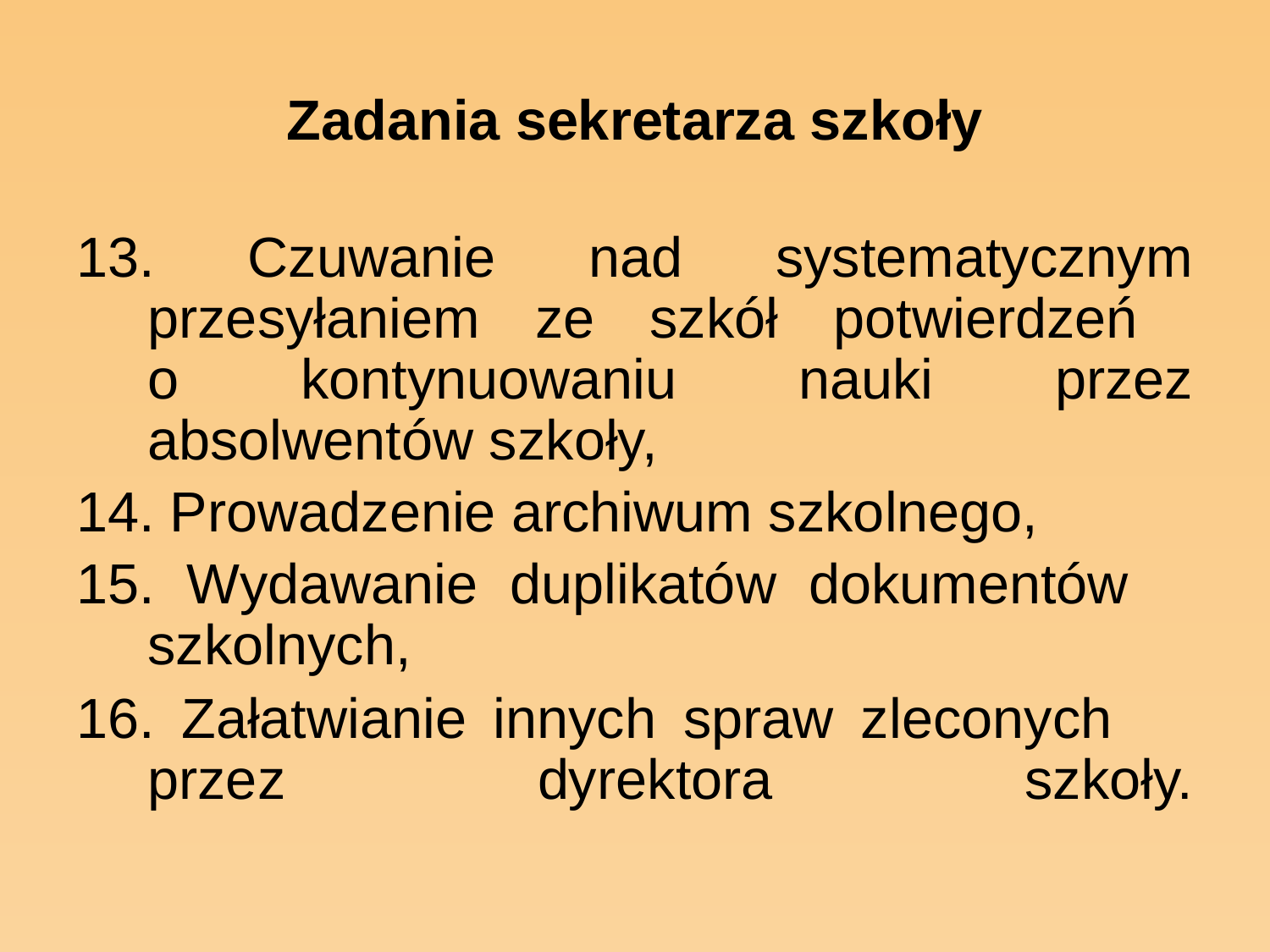

# Zadania sekretarza szkoły
 Czuwanie nad systematycznym przesyłaniem ze szkół potwierdzeń
o kontynuowaniu nauki przez absolwentów szkoły,
 Prowadzenie archiwum szkolnego,
 Wydawanie duplikatów dokumentów   szkolnych,
 Załatwianie innych spraw zleconych    przez dyrektora szkoły.